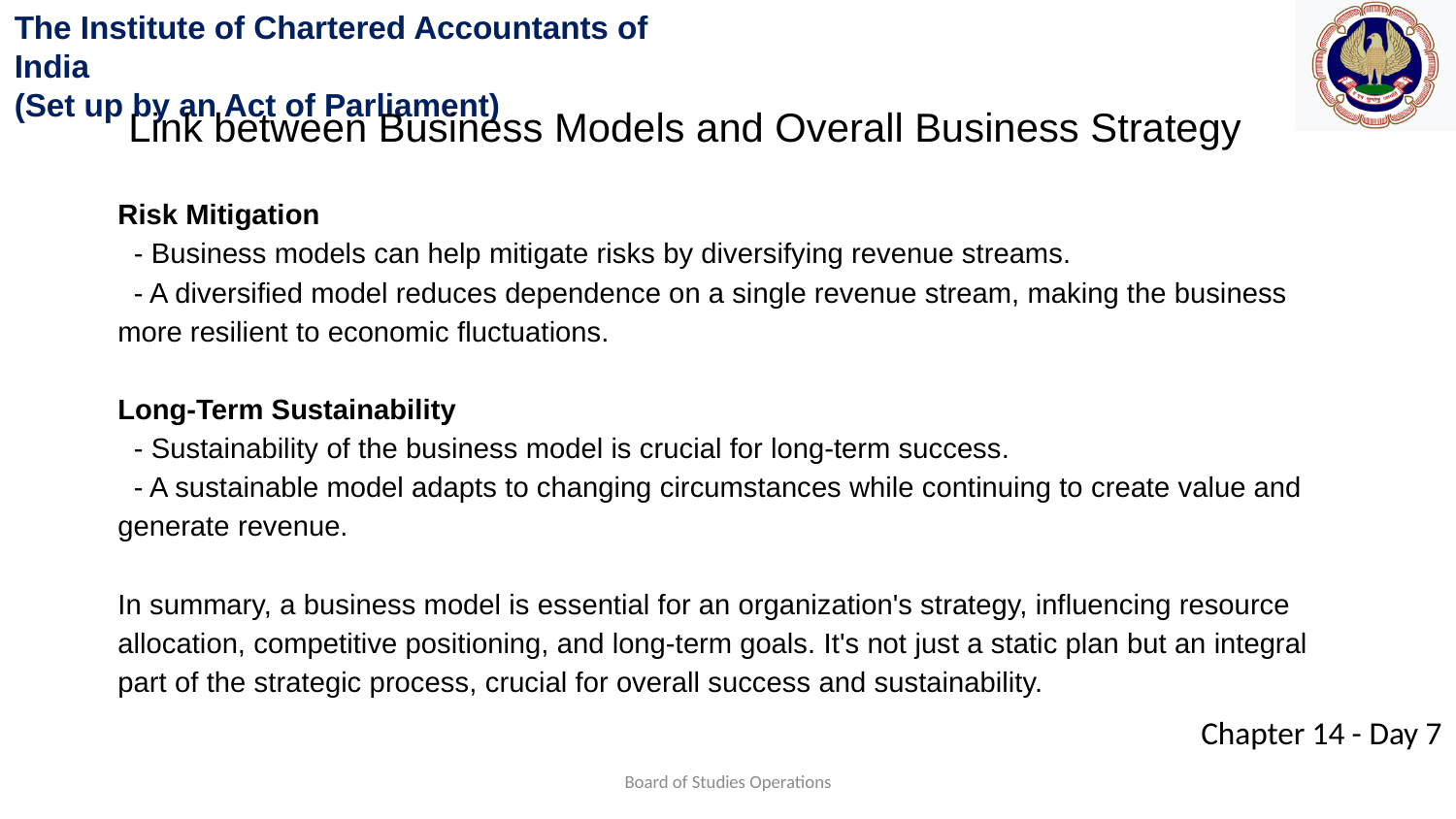

Link between Business Models and Overall Business Strategy
Risk Mitigation
  - Business models can help mitigate risks by diversifying revenue streams.
  - A diversified model reduces dependence on a single revenue stream, making the business more resilient to economic fluctuations.

Long-Term Sustainability
  - Sustainability of the business model is crucial for long-term success.
  - A sustainable model adapts to changing circumstances while continuing to create value and generate revenue.

In summary, a business model is essential for an organization's strategy, influencing resource allocation, competitive positioning, and long-term goals. It's not just a static plan but an integral part of the strategic process, crucial for overall success and sustainability.
Board of Studies Operations